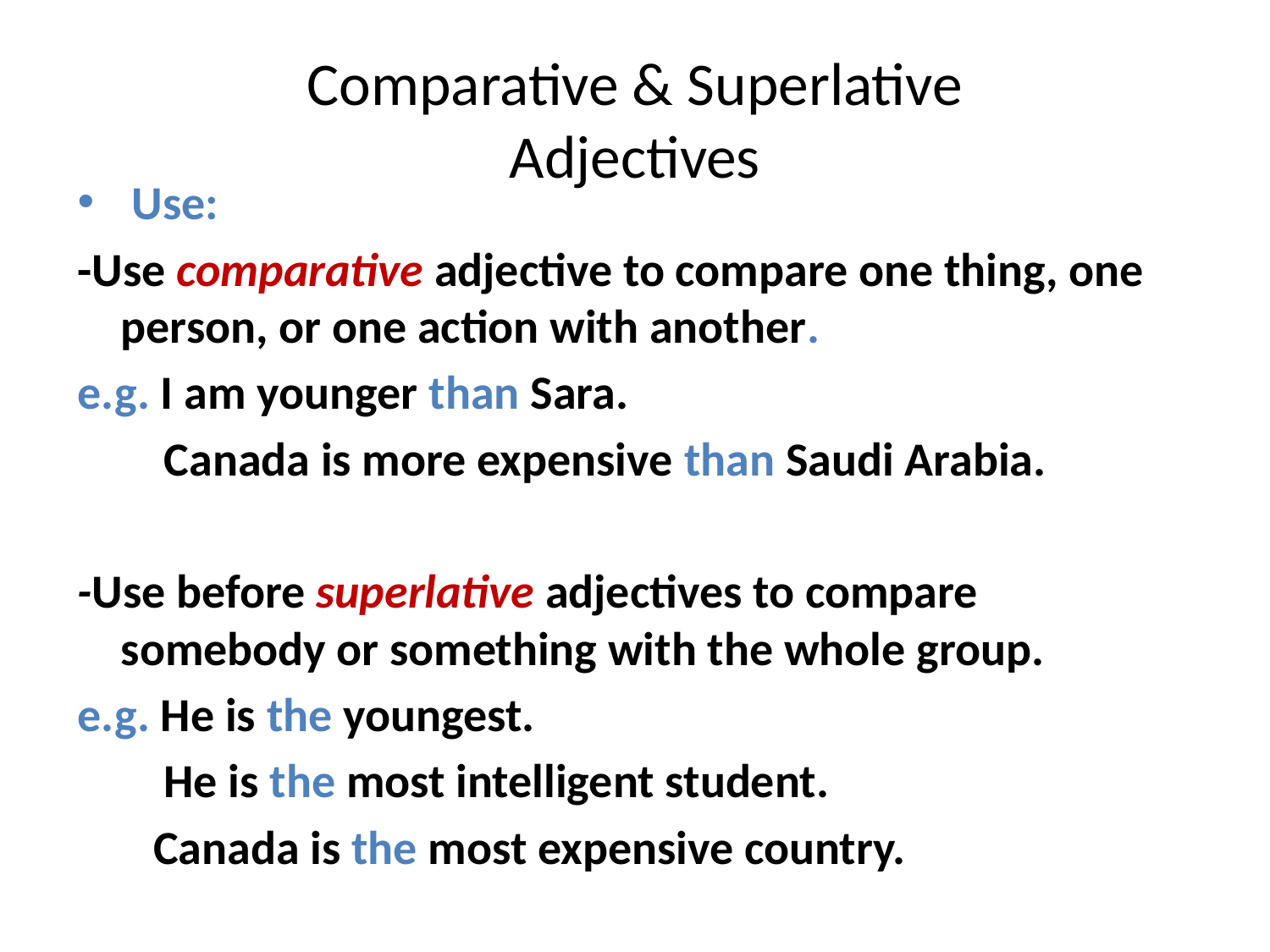

# Comparative & Superlative Adjectives
 Use:
-Use comparative adjective to compare one thing, one person, or one action with another.
e.g. I am younger than Sara.
        Canada is more expensive than Saudi Arabia.

-Use before superlative adjectives to compare somebody or something with the whole group.
e.g. He is the youngest.
        He is the most intelligent student.
       Canada is the most expensive country.